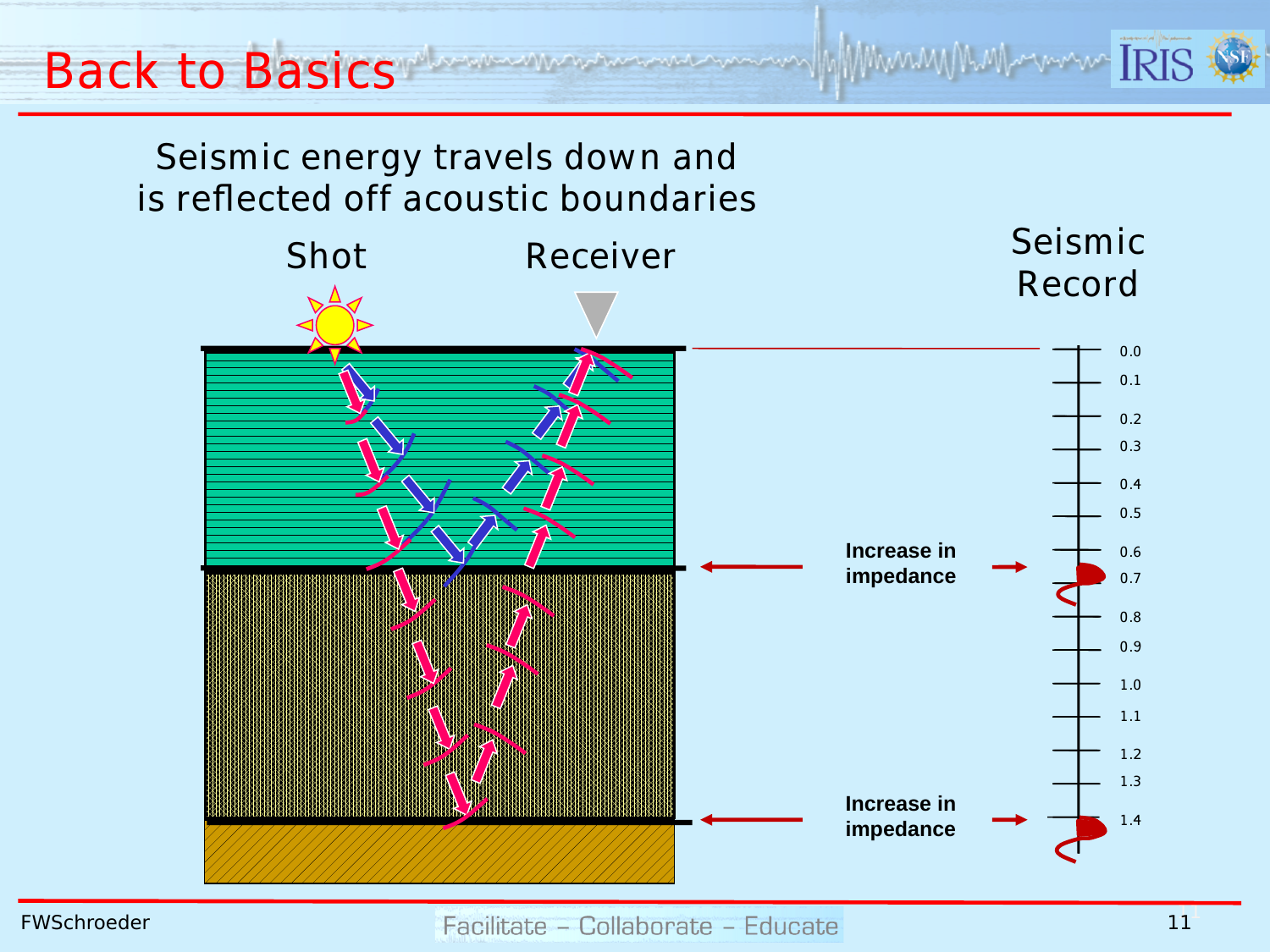

# Back to Basics
Seismic energy travels down and
is reflected off acoustic boundaries
Seismic
Record
Shot
Receiver

0.0

0.1

0.2

0.3

0.4

0.5

Increase in
impedance

0.6
0.7

0.8
0.9

1.0

1.1

1.2

1.3
Increase in
impedance

1.4